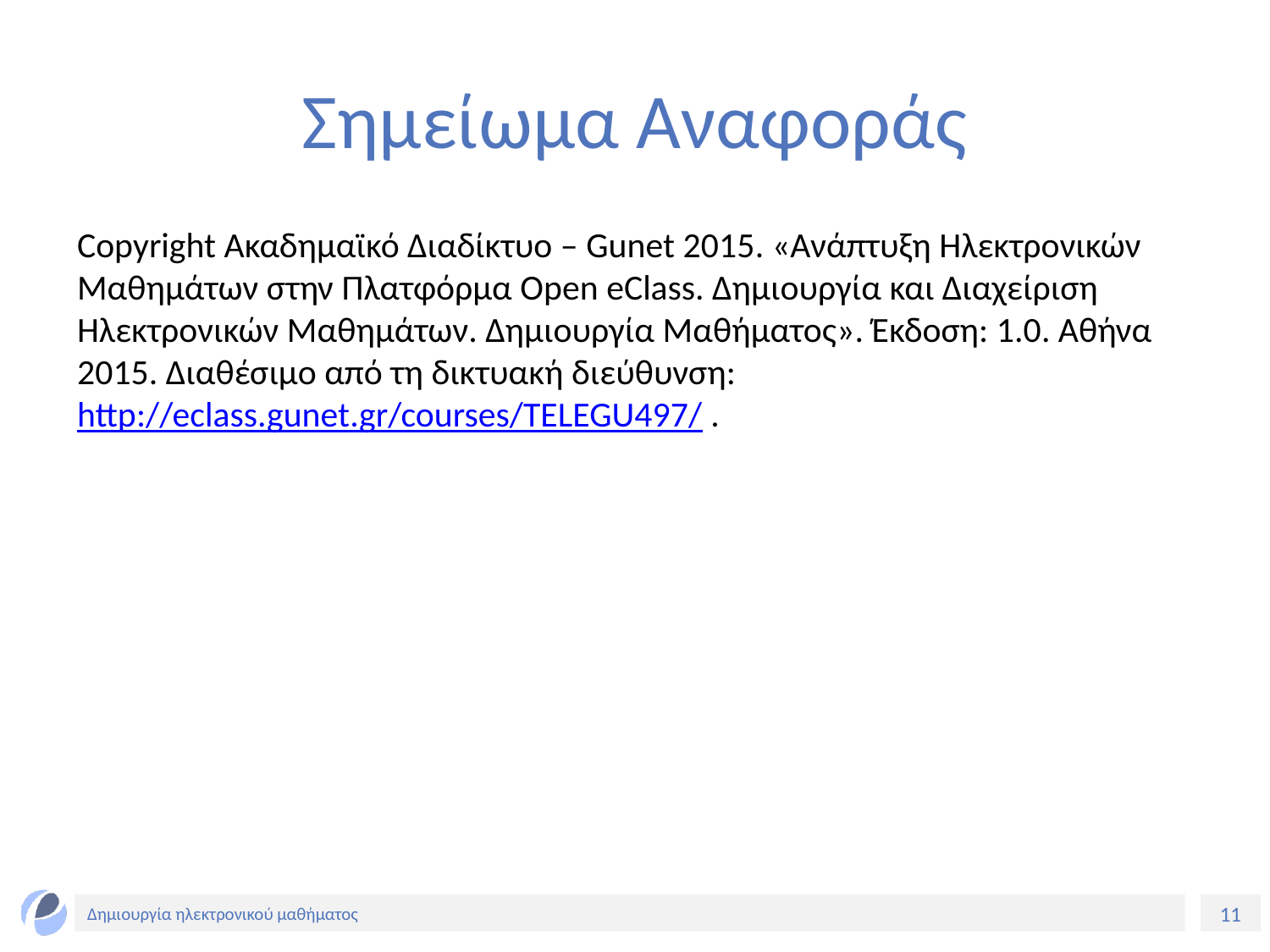

# Σημείωμα Αναφοράς
Copyright Ακαδημαϊκό Διαδίκτυο – Gunet 2015. «Ανάπτυξη Ηλεκτρονικών Μαθημάτων στην Πλατφόρμα Open eClass. Δημιουργία και Διαχείριση Ηλεκτρονικών Μαθημάτων. Δημιουργία Μαθήματος». Έκδοση: 1.0. Αθήνα 2015. Διαθέσιμο από τη δικτυακή διεύθυνση: http://eclass.gunet.gr/courses/TELEGU497/ .